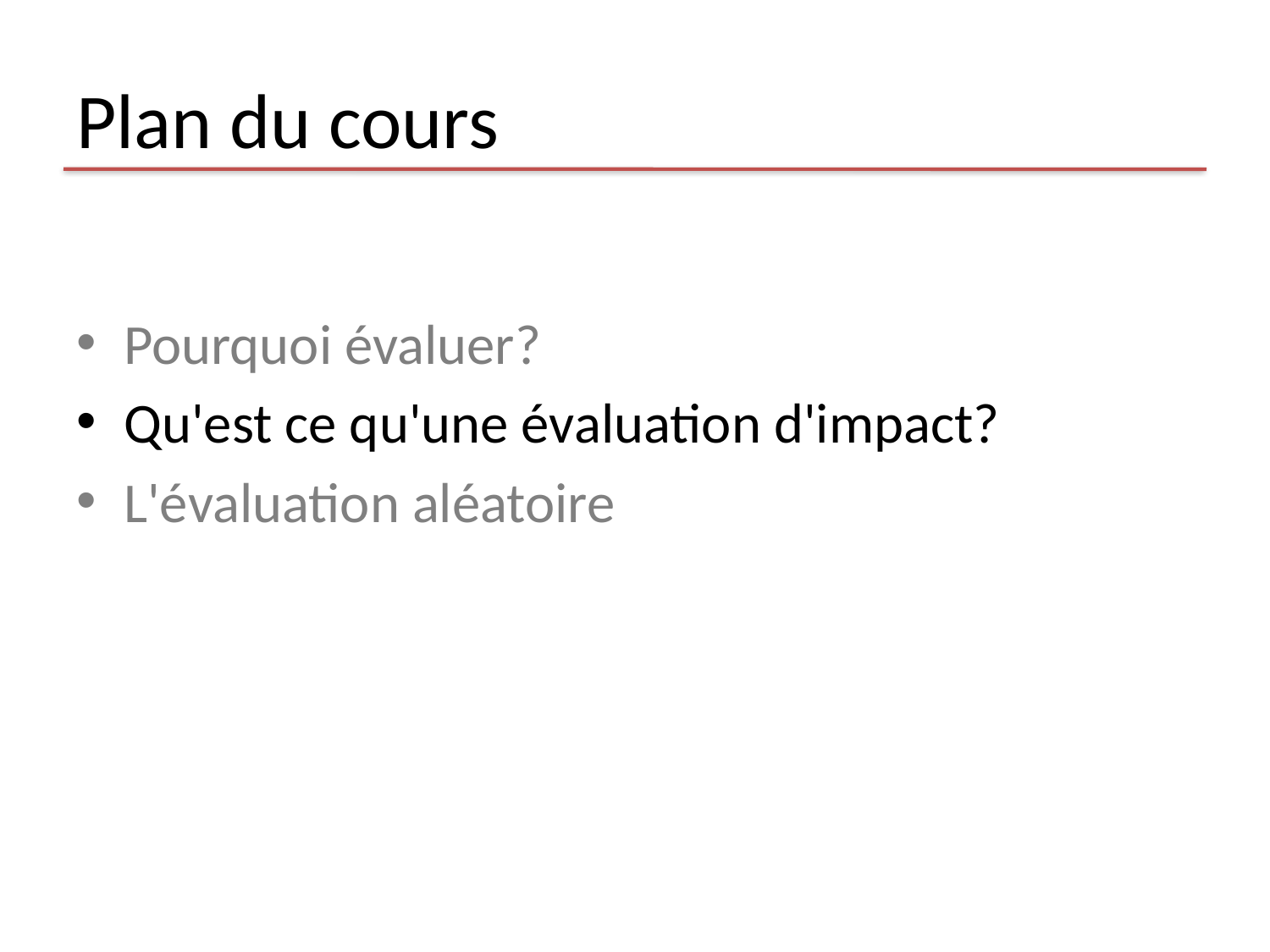

# Plan du cours

Pourquoi évaluer?
Qu'est ce qu'une évaluation d'impact?
L'évaluation aléatoire